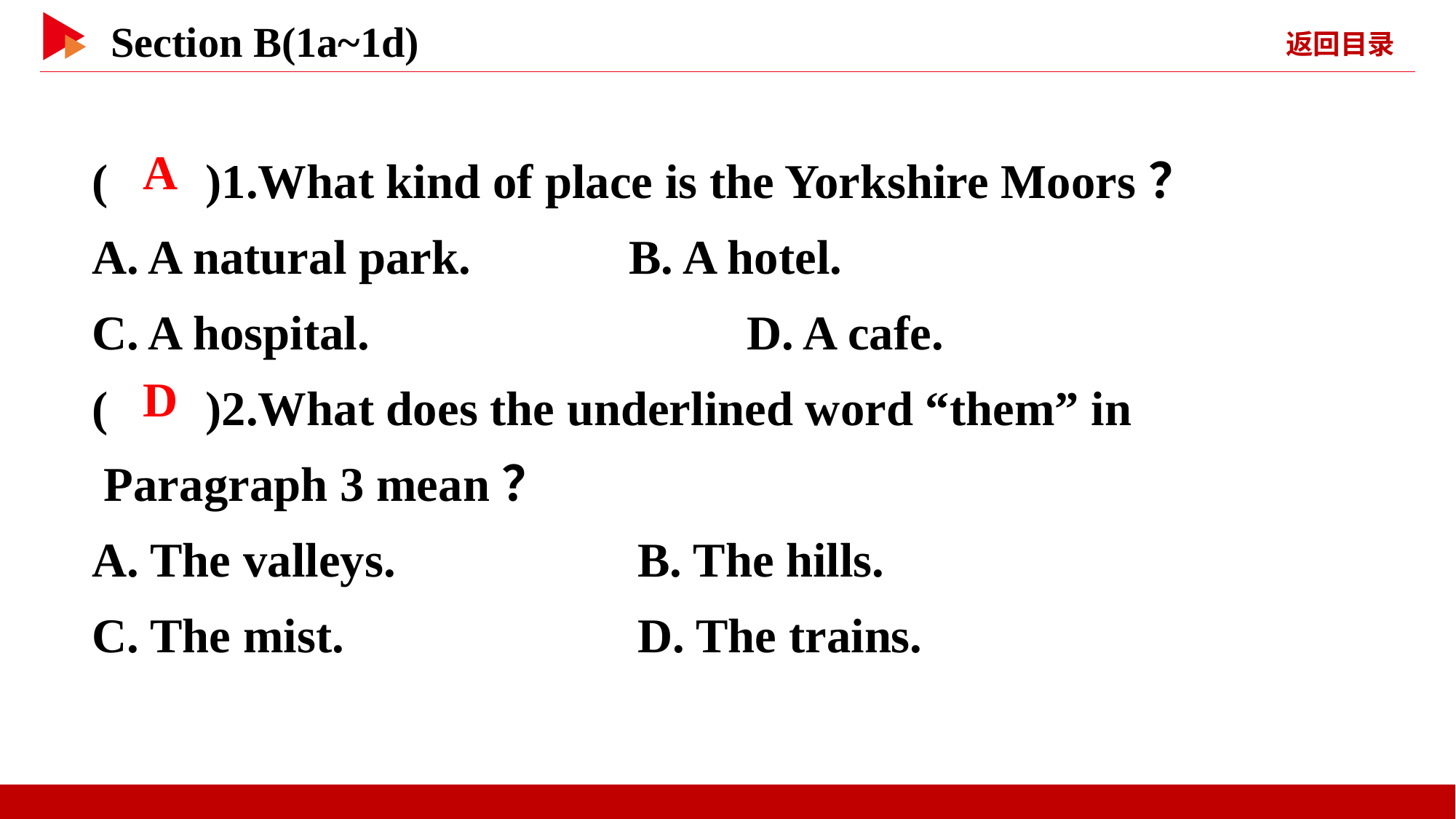

(        )1.What kind of place is the Yorkshire Moors？
A. A natural park.             B. A hotel.
C. A hospital.             		D. A cafe.
(        )2.What does the underlined word “them” in
 Paragraph 3 mean？
A. The valleys.             	B. The hills.
C. The mist.                 	D. The trains.
   A
   D